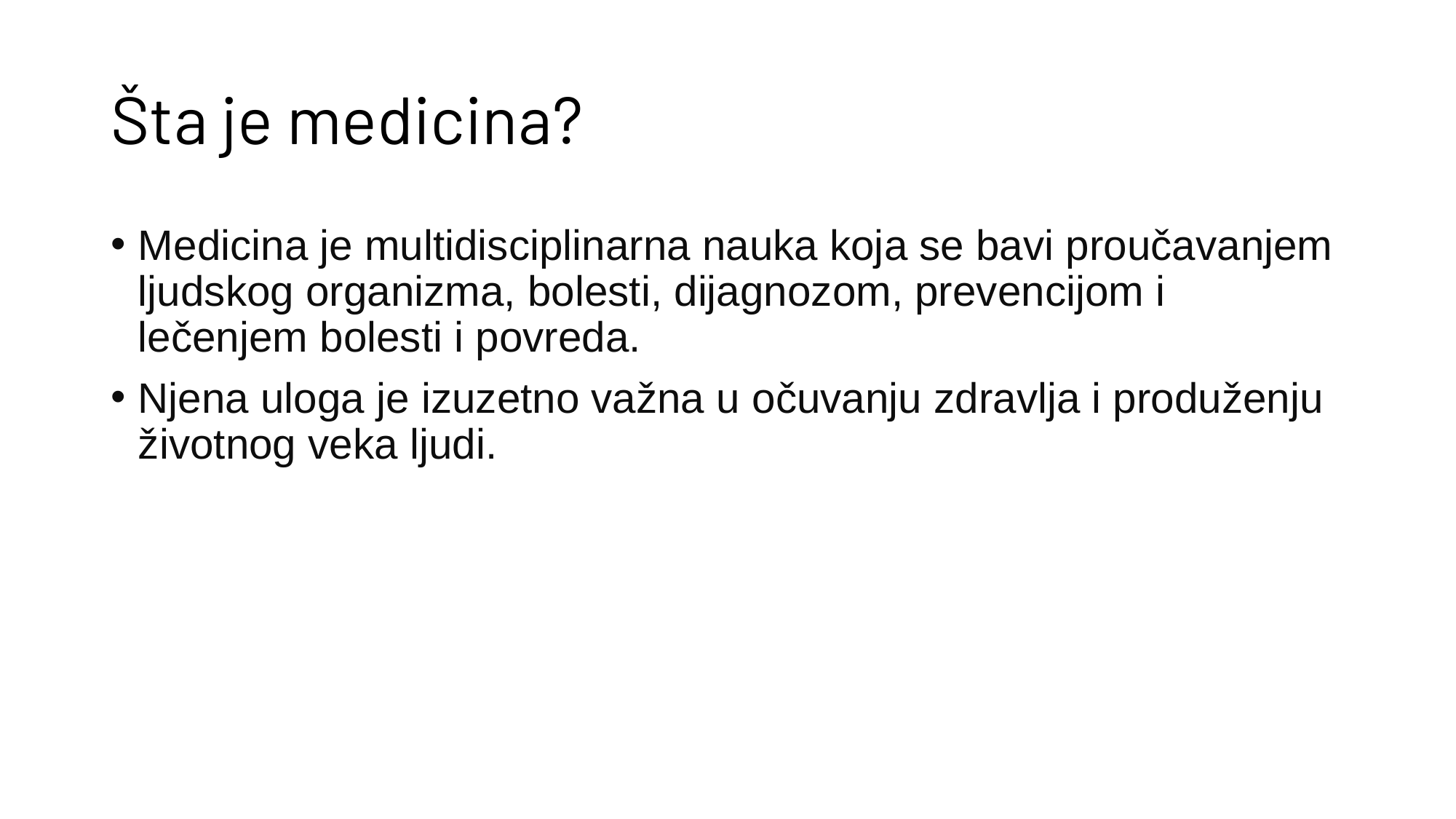

# Šta je medicina?
Medicina je multidisciplinarna nauka koja se bavi proučavanjem ljudskog organizma, bolesti, dijagnozom, prevencijom i lečenjem bolesti i povreda.
Njena uloga je izuzetno važna u očuvanju zdravlja i produženju životnog veka ljudi.